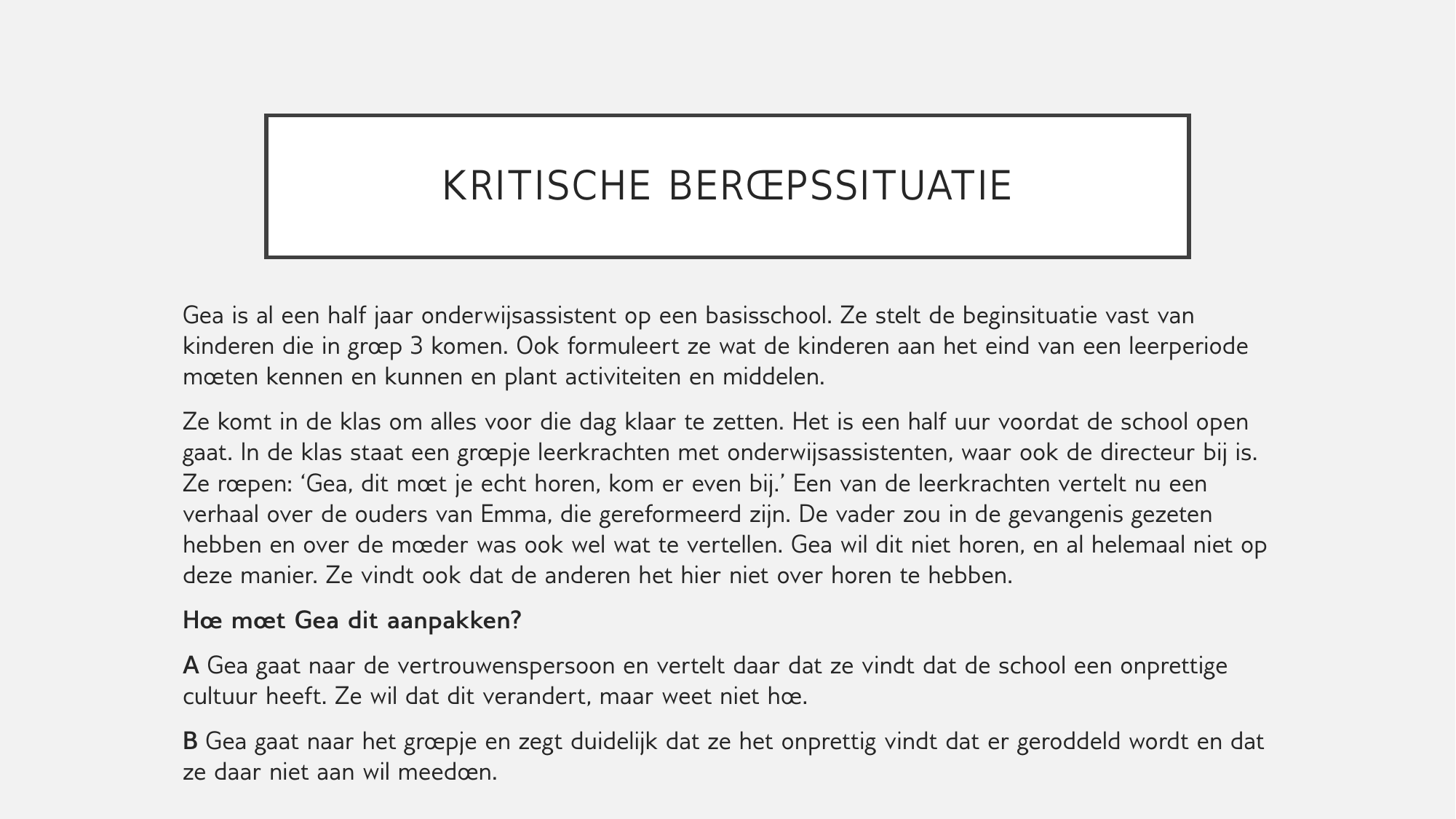

# Kritische beroepssituatie
Gea is al een half jaar onderwijsassistent op een basisschool. Ze stelt de beginsituatie vast van kinderen die in groep 3 komen. Ook formuleert ze wat de kinderen aan het eind van een leerperiode moeten kennen en kunnen en plant activiteiten en middelen.
Ze komt in de klas om alles voor die dag klaar te zetten. Het is een half uur voordat de school open gaat. In de klas staat een groepje leerkrachten met onderwijsassistenten, waar ook de directeur bij is. Ze roepen: ‘Gea, dit moet je echt horen, kom er even bij.’ Een van de leerkrachten vertelt nu een verhaal over de ouders van Emma, die gereformeerd zijn. De vader zou in de gevangenis gezeten hebben en over de moeder was ook wel wat te vertellen. Gea wil dit niet horen, en al helemaal niet op deze manier. Ze vindt ook dat de anderen het hier niet over horen te hebben.
Hoe moet Gea dit aanpakken?
A Gea gaat naar de vertrouwenspersoon en vertelt daar dat ze vindt dat de school een onprettige cultuur heeft. Ze wil dat dit verandert, maar weet niet hoe.
B Gea gaat naar het groepje en zegt duidelijk dat ze het onprettig vindt dat er geroddeld wordt en dat ze daar niet aan wil meedoen.